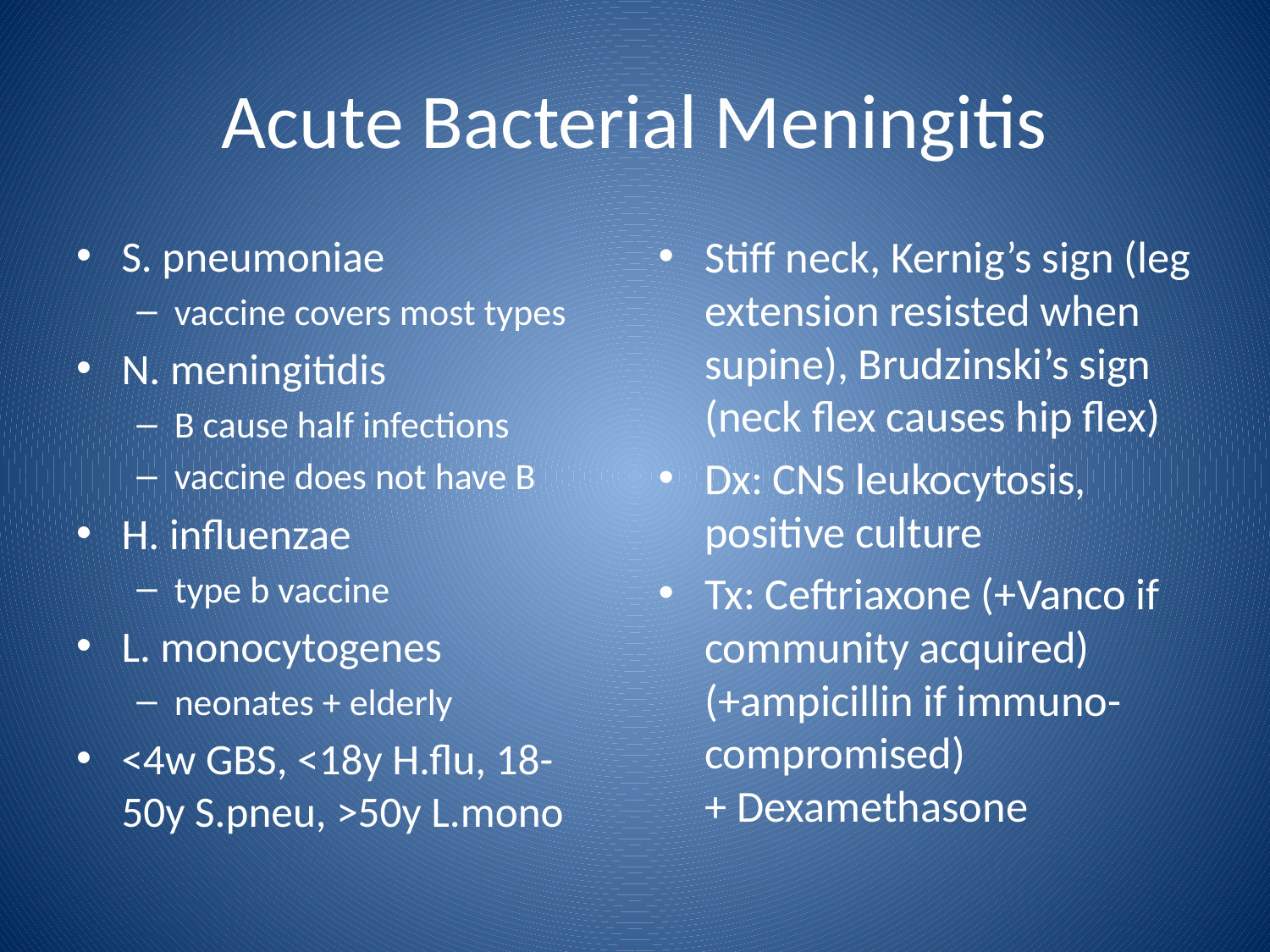

# Acute Bacterial Meningitis
S. pneumoniae
vaccine covers most types
N. meningitidis
B cause half infections
vaccine does not have B
H. influenzae
type b vaccine
L. monocytogenes
neonates + elderly
<4w GBS, <18y H.flu, 18-50y S.pneu, >50y L.mono

Stiff neck, Kernig’s sign (leg extension resisted when supine), Brudzinski’s sign (neck flex causes hip flex)
Dx: CNS leukocytosis, positive culture
Tx: Ceftriaxone (+Vanco if community acquired) (+ampicillin if immuno-compromised)
+ Dexamethasone